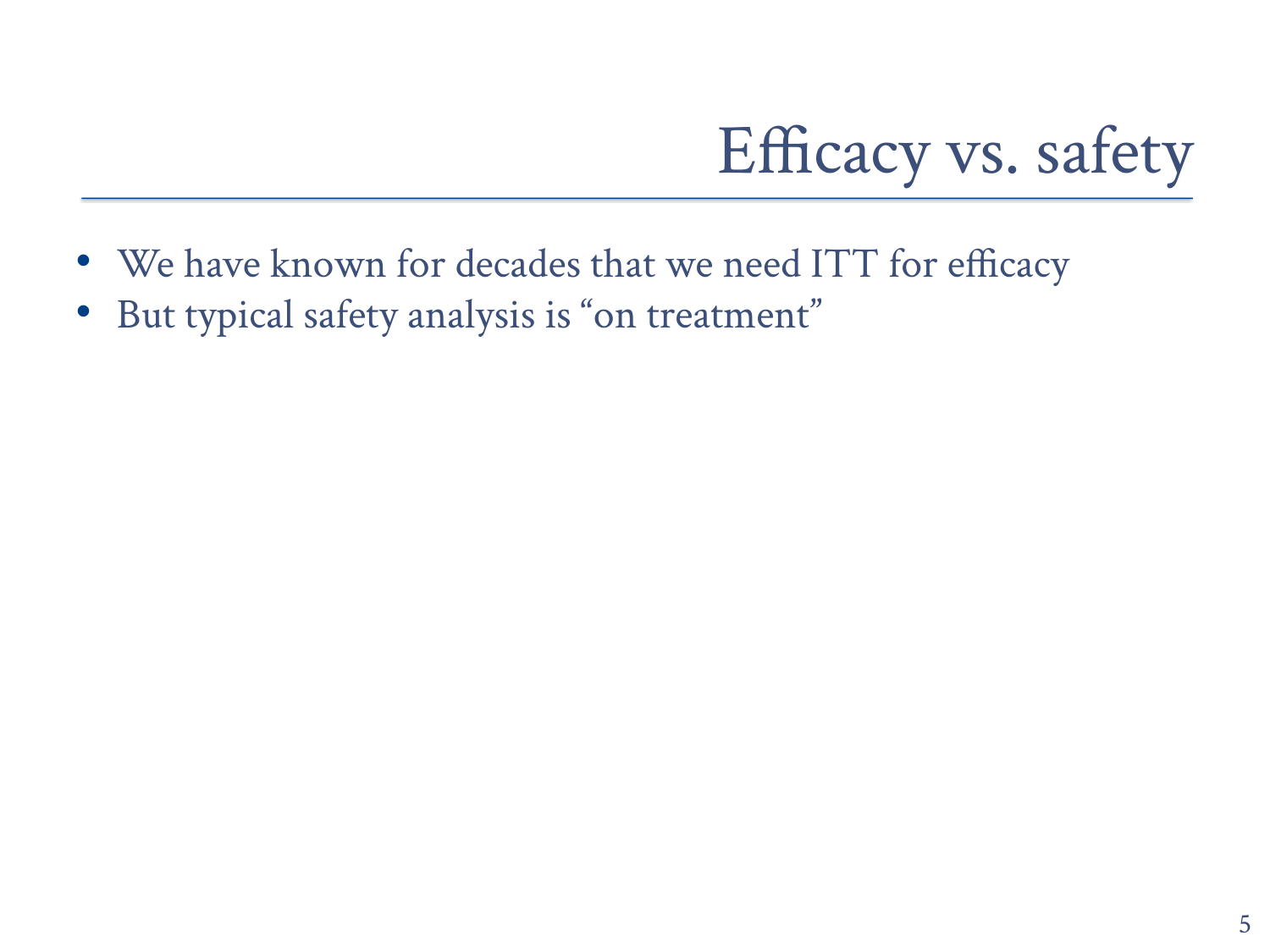

# Efficacy vs. safety
We have known for decades that we need ITT for efficacy
But typical safety analysis is “on treatment”
5